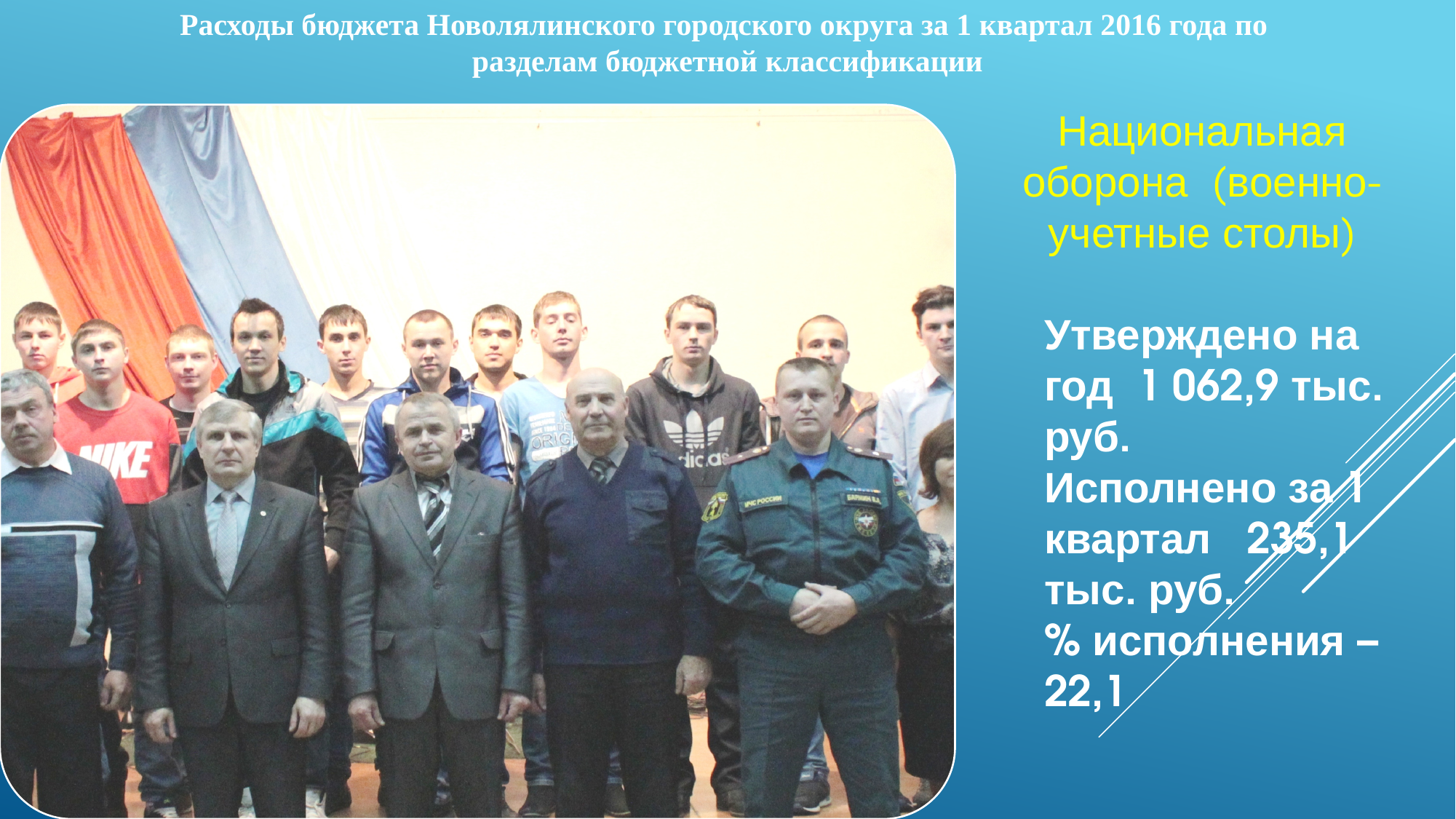

Расходы бюджета Новолялинского городского округа за 1 квартал 2016 года по
разделам бюджетной классификации
Национальная оборона  (военно-учетные столы)

Утверждено на год  1 062,9 тыс. руб.
Исполнено за 1 квартал   235,1 тыс. руб.
% исполнения – 22,1